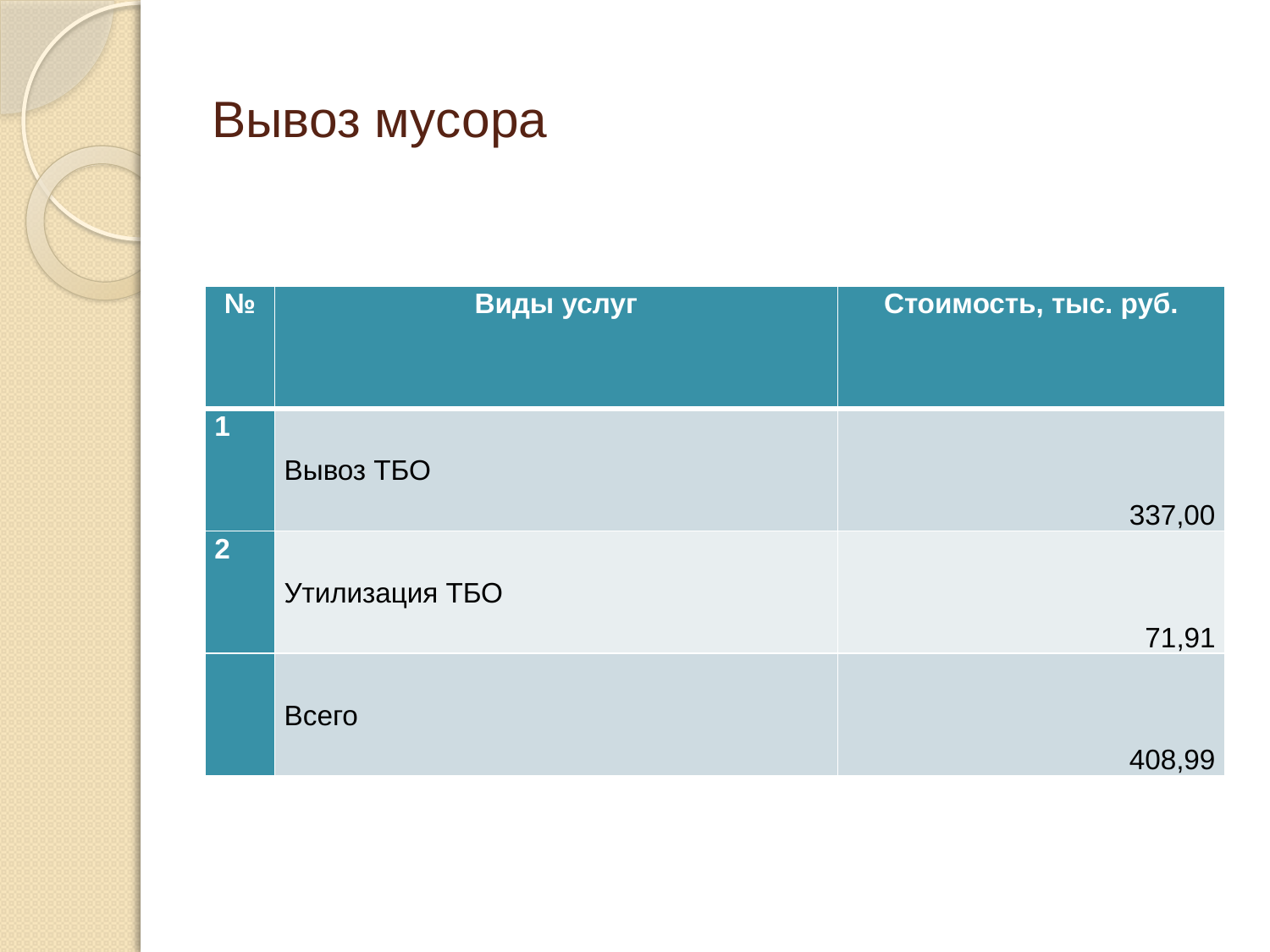

# Вывоз мусора
| № | Виды услуг | Стоимость, тыс. руб. |
| --- | --- | --- |
| 1 | Вывоз ТБО | 337,00 |
| 2 | Утилизация ТБО | 71,91 |
|  | Всего | 408,99 |